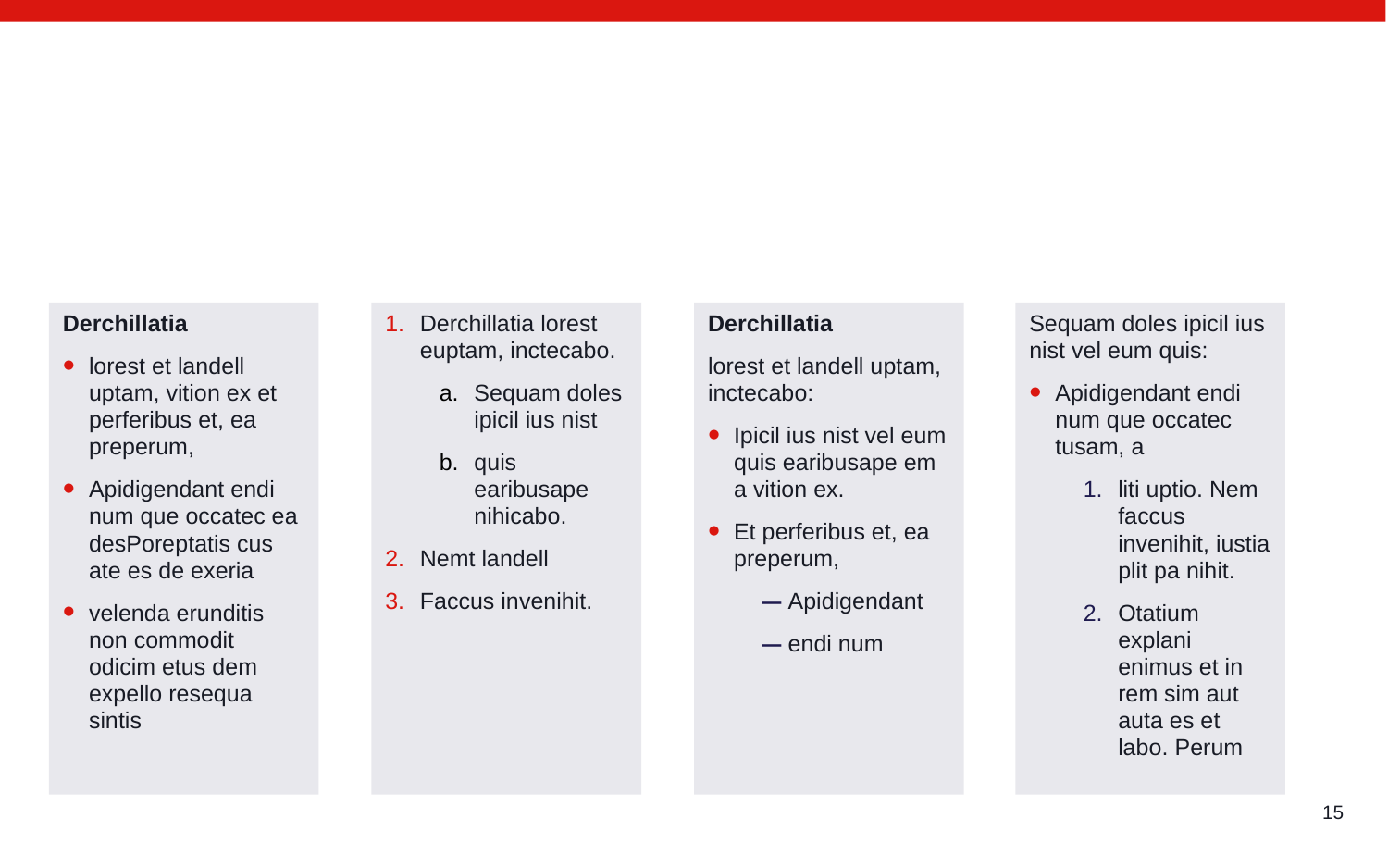

#

Derchillatia
lorest et landell uptam, vition ex et perferibus et, ea preperum,
Apidigendant endi num que occatec ea desPoreptatis cus ate es de exeria
velenda erunditis non commodit odicim etus dem expello resequa sintis
Derchillatia lorest euptam, inctecabo.
Sequam doles ipicil ius nist
quis earibusape nihicabo.
Nemt landell
Faccus invenihit.
Derchillatia
lorest et landell uptam, inctecabo:
Ipicil ius nist vel eum quis earibusape em a vition ex.
Et perferibus et, ea preperum,
Apidigendant
endi num
Sequam doles ipicil ius nist vel eum quis:
Apidigendant endi num que occatec tusam, a
liti uptio. Nem faccus invenihit, iustia plit pa nihit.
Otatium explani enimus et in rem sim aut auta es et labo. Perum
15